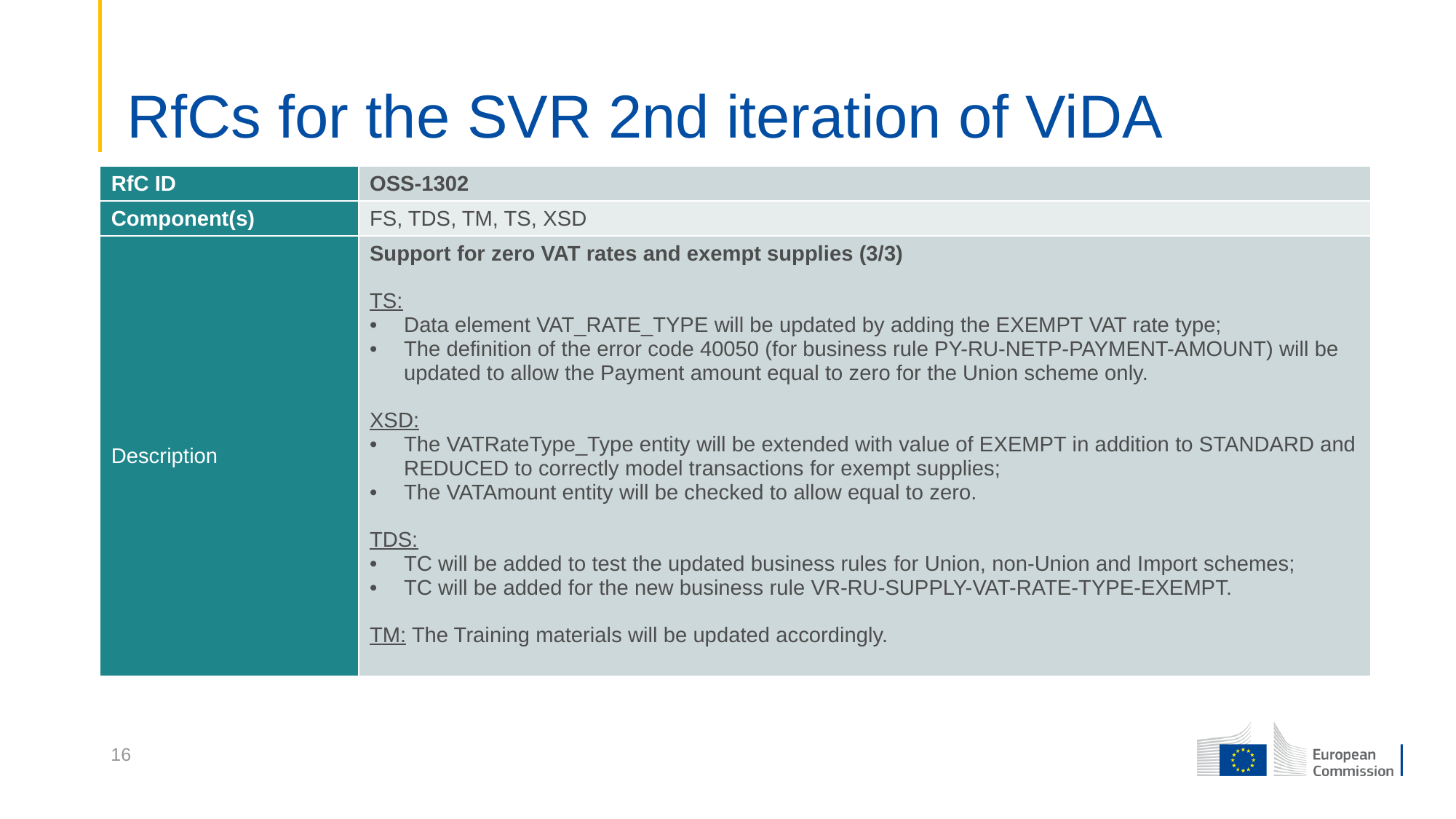

# RfCs for the SVR 2nd iteration of ViDA
| RfC ID | OSS-1302 |
| --- | --- |
| Component(s) | FS, TDS, TM, TS, XSD |
| Description | Support for zero VAT rates and exempt supplies (3/3) TS: Data element VAT\_RATE\_TYPE will be updated by adding the EXEMPT VAT rate type; The definition of the error code 40050 (for business rule PY-RU-NETP-PAYMENT-AMOUNT) will be updated to allow the Payment amount equal to zero for the Union scheme only. XSD: The VATRateType\_Type entity will be extended with value of EXEMPT in addition to STANDARD and REDUCED to correctly model transactions for exempt supplies; The VATAmount entity will be checked to allow equal to zero. TDS: TC will be added to test the updated business rules for Union, non-Union and Import schemes; TC will be added for the new business rule VR-RU-SUPPLY-VAT-RATE-TYPE-EXEMPT. TM: The Training materials will be updated accordingly. |
16